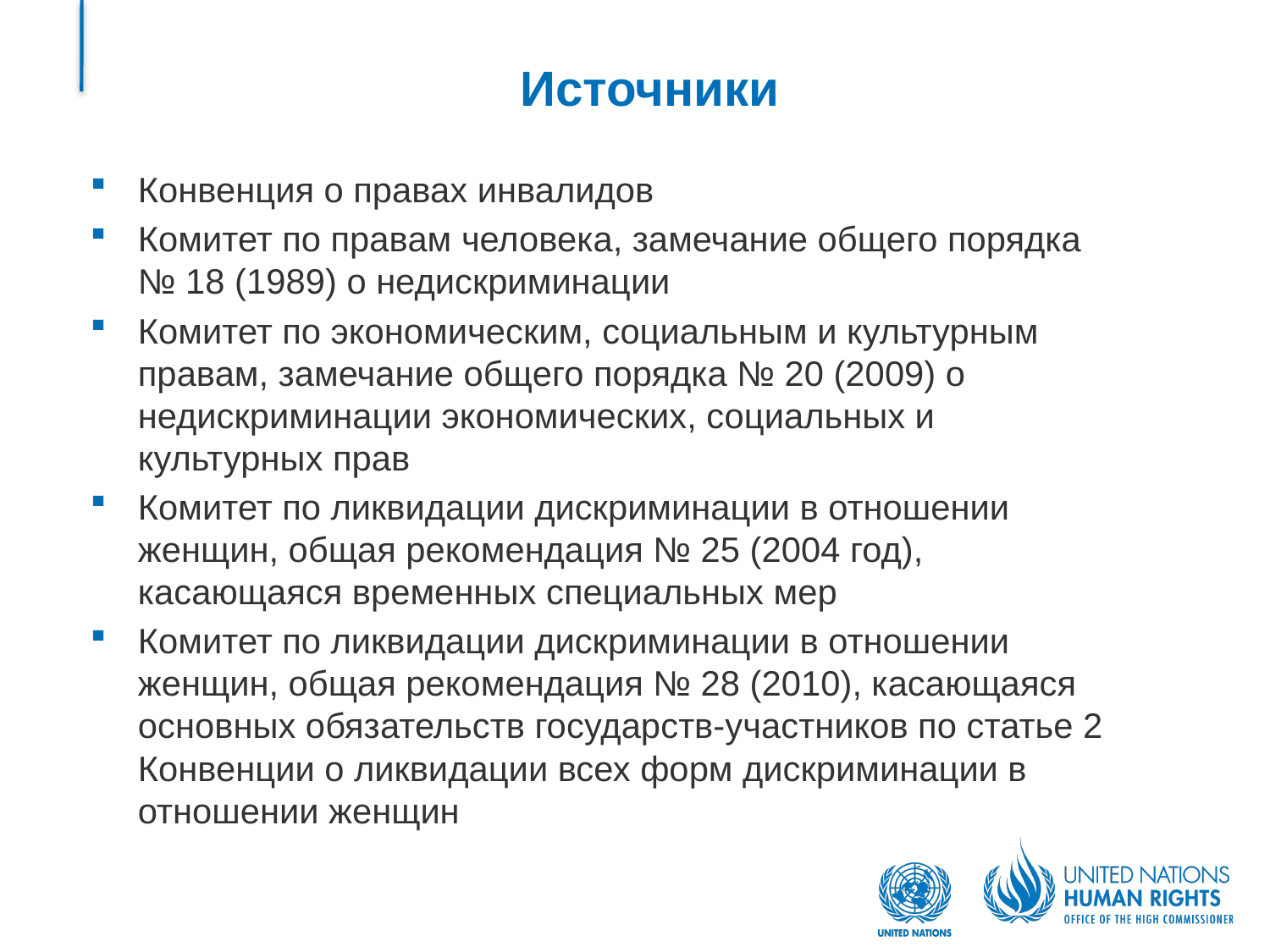

# Источники
Конвенция о правах инвалидов
Комитет по правам человека, замечание общего порядка № 18 (1989) о недискриминации
Комитет по экономическим, социальным и культурным правам, замечание общего порядка № 20 (2009) о недискриминации экономических, социальных и культурных прав
Комитет по ликвидации дискриминации в отношении женщин, общая рекомендация № 25 (2004 год), касающаяся временных специальных мер
Комитет по ликвидации дискриминации в отношении женщин, общая рекомендация № 28 (2010), касающаяся основных обязательств государств-участников по статье 2 Конвенции о ликвидации всех форм дискриминации в отношении женщин